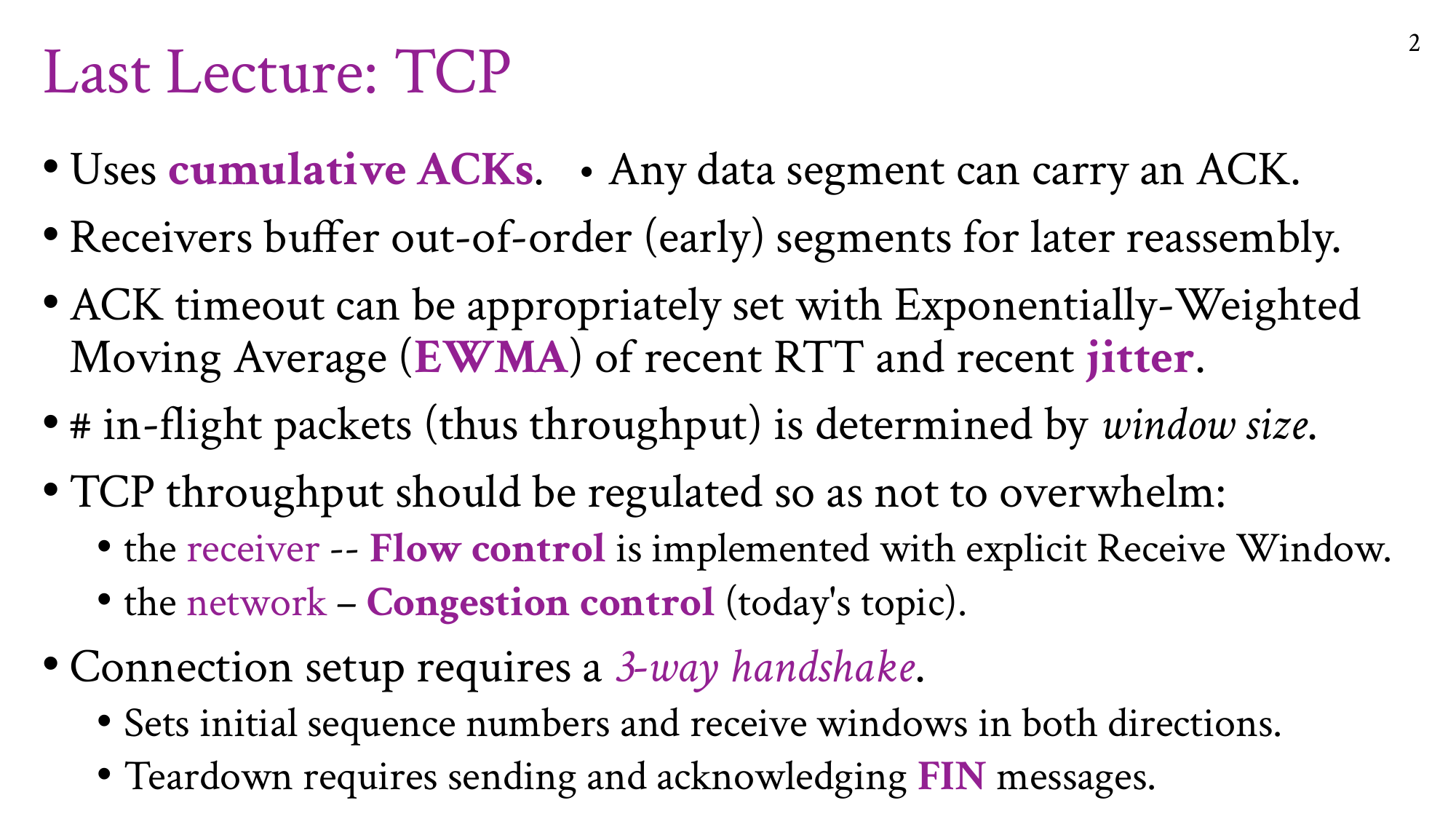

# Last Lecture: TCP
Uses cumulative ACKs.   • Any data segment can carry an ACK.
Receivers buffer out-of-order (early) segments for later reassembly.
ACK timeout can be appropriately set with Exponentially-Weighted Moving Average (EWMA) of recent RTT and recent jitter.
# in-flight packets (thus throughput) is determined by window size.
TCP throughput should be regulated so as not to overwhelm:
the receiver -- Flow control is implemented with explicit Receive Window.
the network – Congestion control (today's topic).
Connection setup requires a 3-way handshake.
Sets initial sequence numbers and receive windows in both directions.
Teardown requires sending and acknowledging FIN messages.